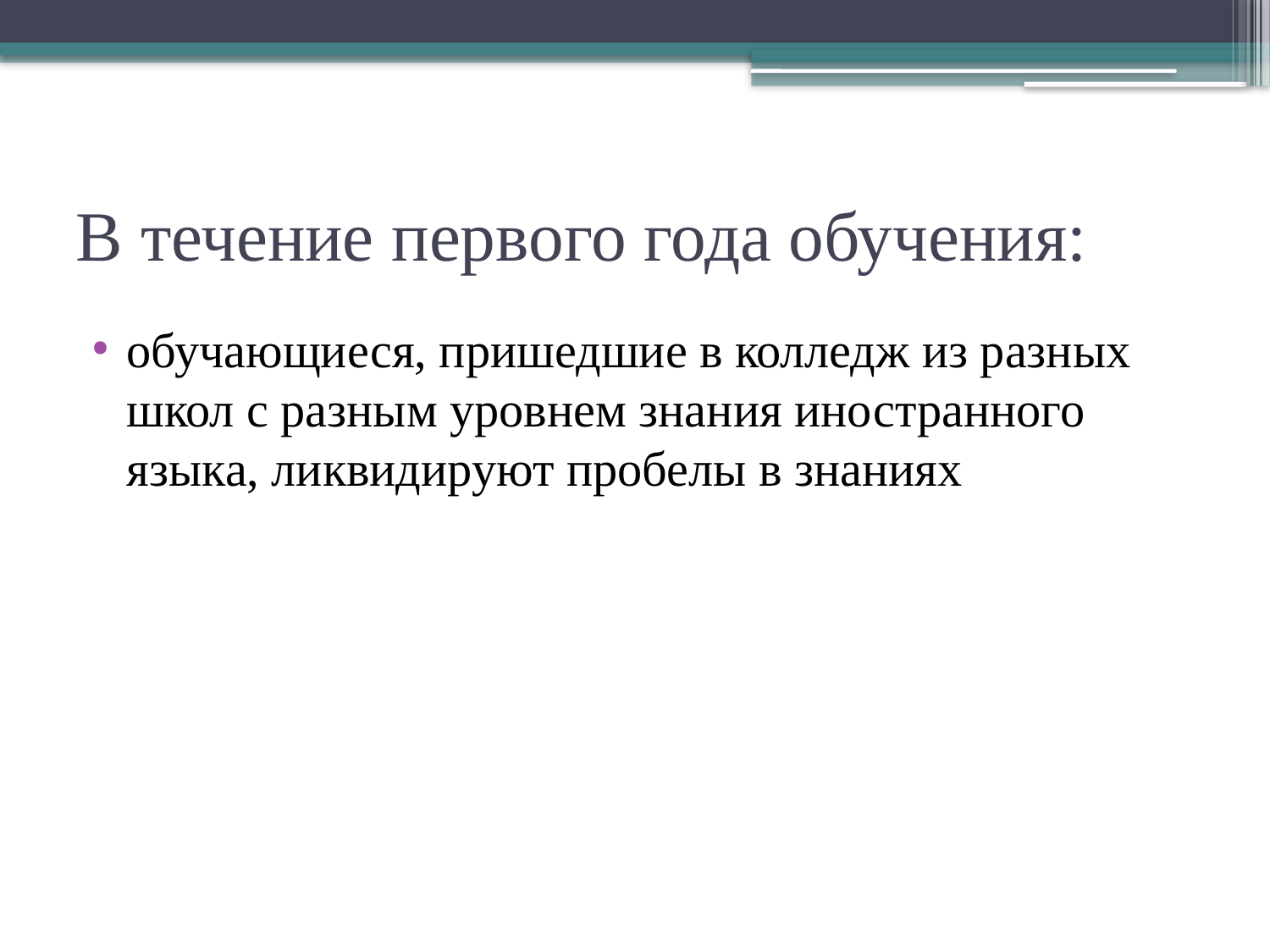

# В течение первого года обучения:
обучающиеся, пришедшие в колледж из разных школ с разным уровнем знания иностранного языка, ликвидируют пробелы в знаниях